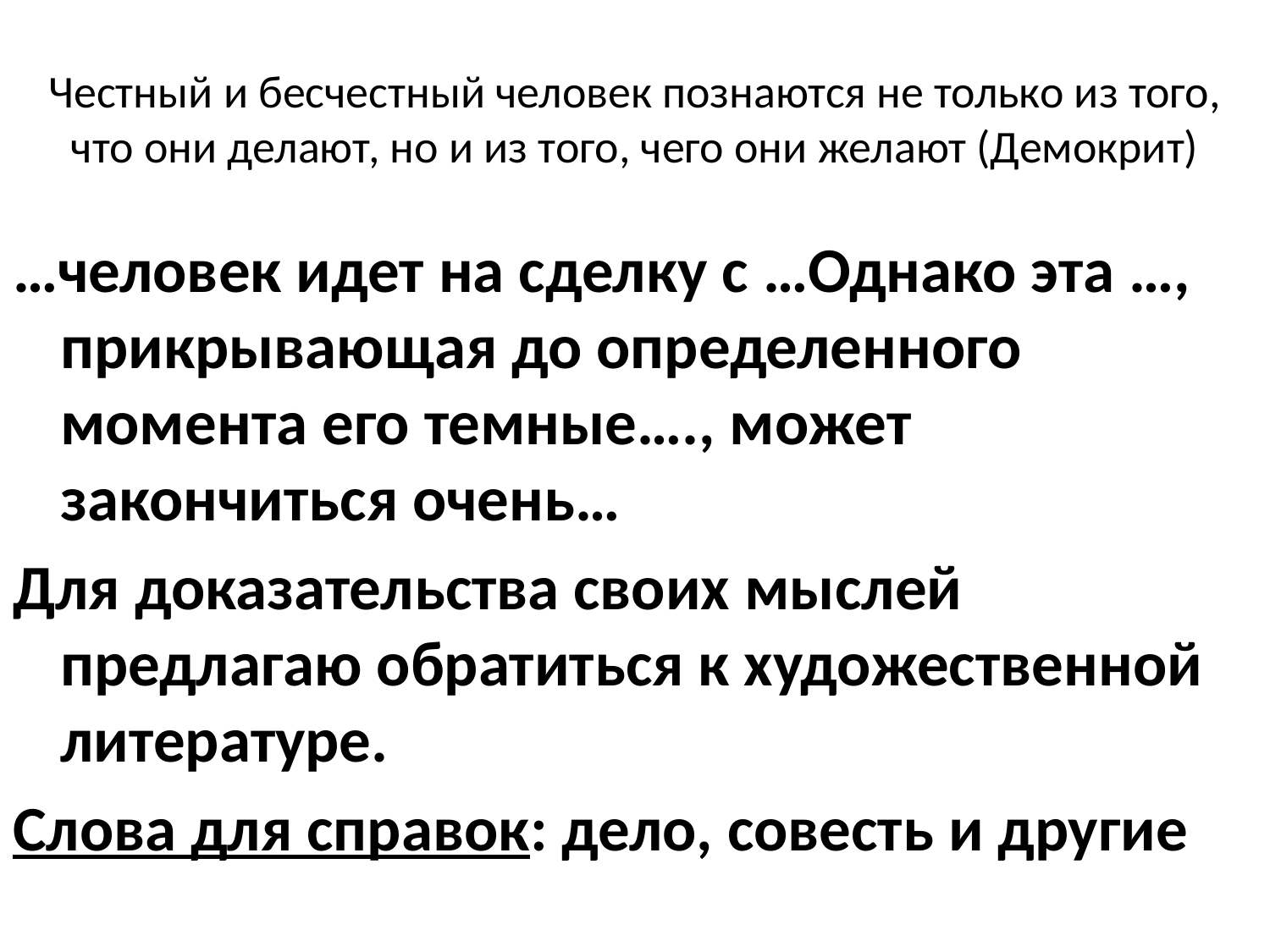

# Честный и бесчестный человек познаются не только из того, что они делают, но и из того, чего они желают (Демокрит)
…человек идет на сделку с …Однако эта …, прикрывающая до определенного момента его темные…., может закончиться очень…
Для доказательства своих мыслей предлагаю обратиться к художественной литературе.
Слова для справок: дело, совесть и другие